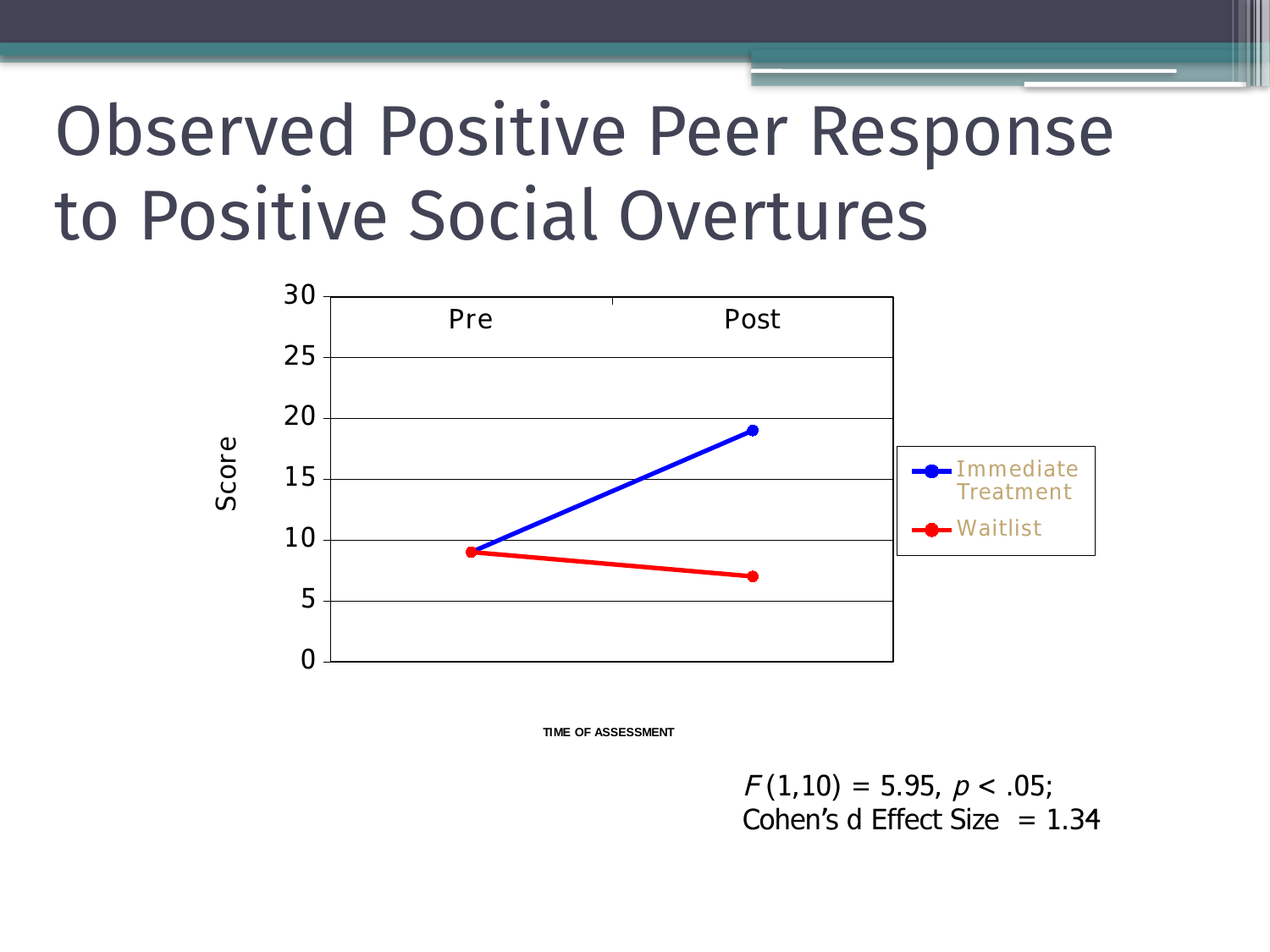

# Observed Positive Peer Response to Positive Social Overtures

### Chart

| Category | Immediate Treatment | Waitlist |
|---|---|---|
| Pre | 9.0 | 9.0 |
| Post | 19.0 | 7.0 |
F (1,10) = 5.95, p < .05; Cohen’s d Effect Size  = 1.34